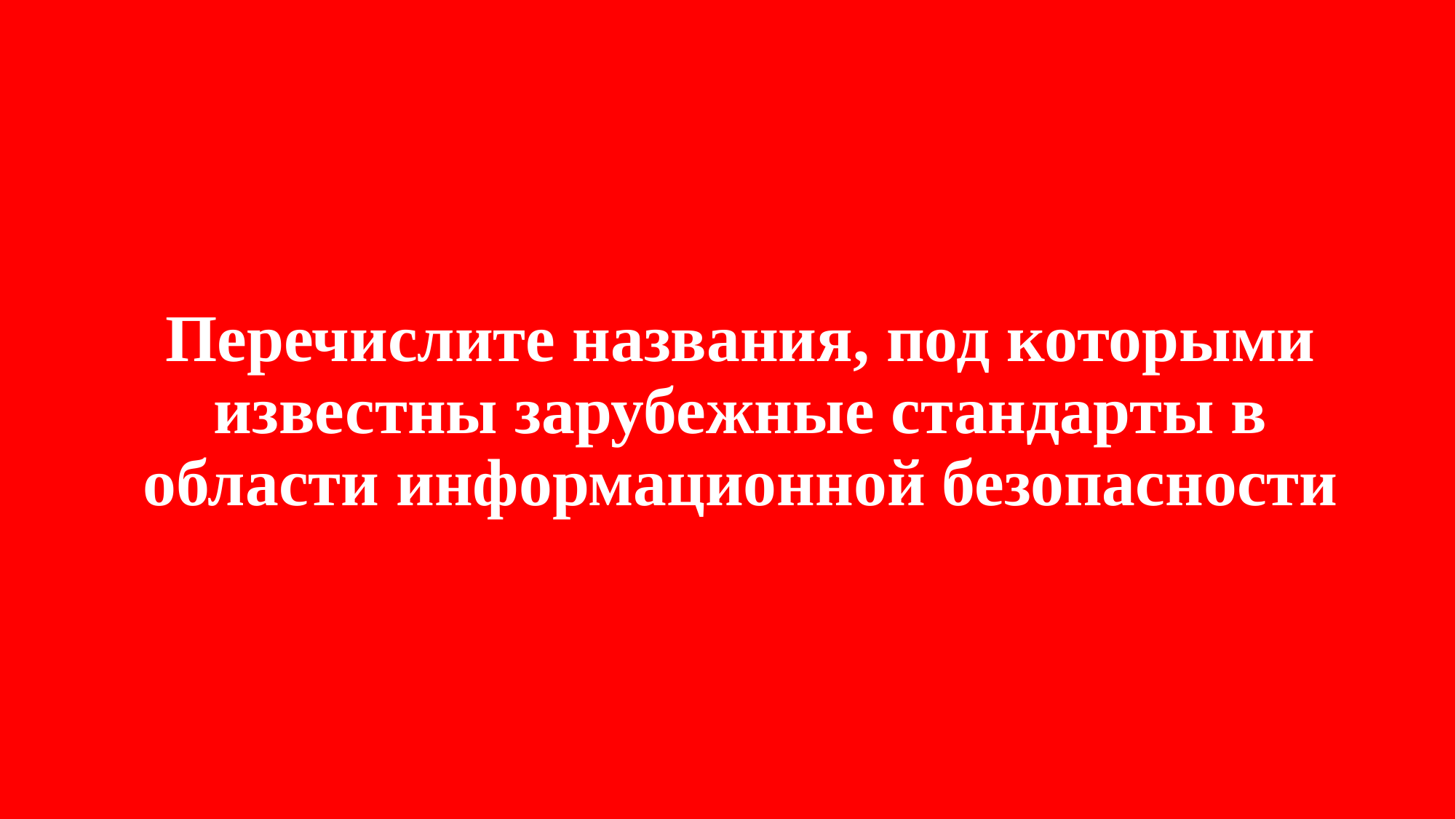

# Перечислите названия, под которыми известны зарубежные стандарты в области информационной безопасности